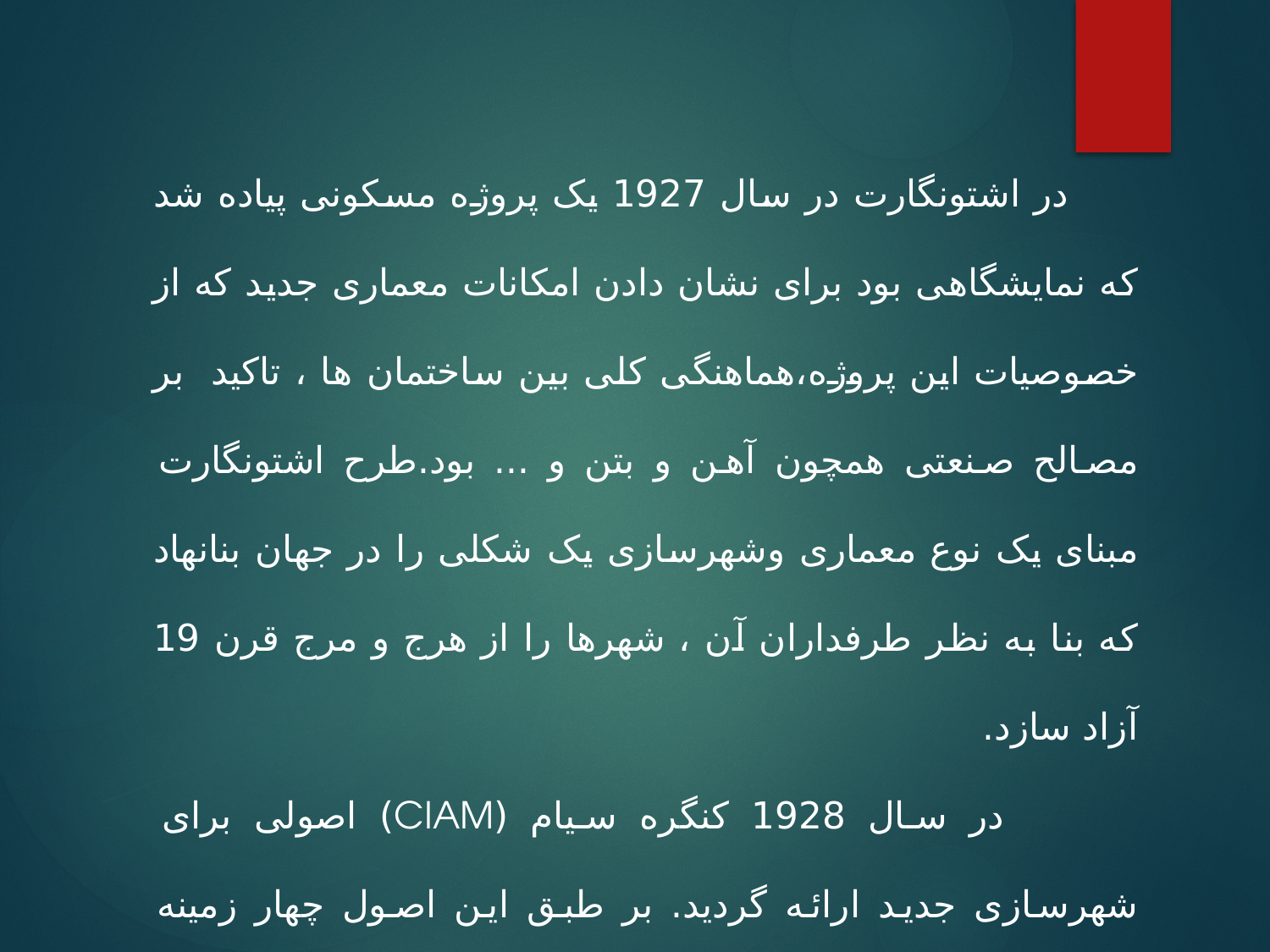

در اشتونگارت در سال 1927 یک پروژه مسکونی پیاده شد که نمایشگاهی بود برای نشان دادن امکانات معماری جدید که از خصوصیات این پروژه،هماهنگی کلی بین ساختمان ها ، تاکید  بر مصالح صنعتی همچون آهن و بتن و ... بود.طرح اشتونگارت مبنای یک نوع معماری وشهرسازی یک شکلی را در جهان بنانهاد که بنا به نظر طرفداران آن ، شهرها را از هرج و مرج قرن 19 آزاد سازد.
      در سال 1928 کنگره سیام (CIAM) اصولی برای شهرسازی جدید ارائه گردید. بر طبق این اصول چهار زمینه اصلی برای شهرسازی تعیین گردید: مسکن ، تفریح ، کار ، حمل و نقل.